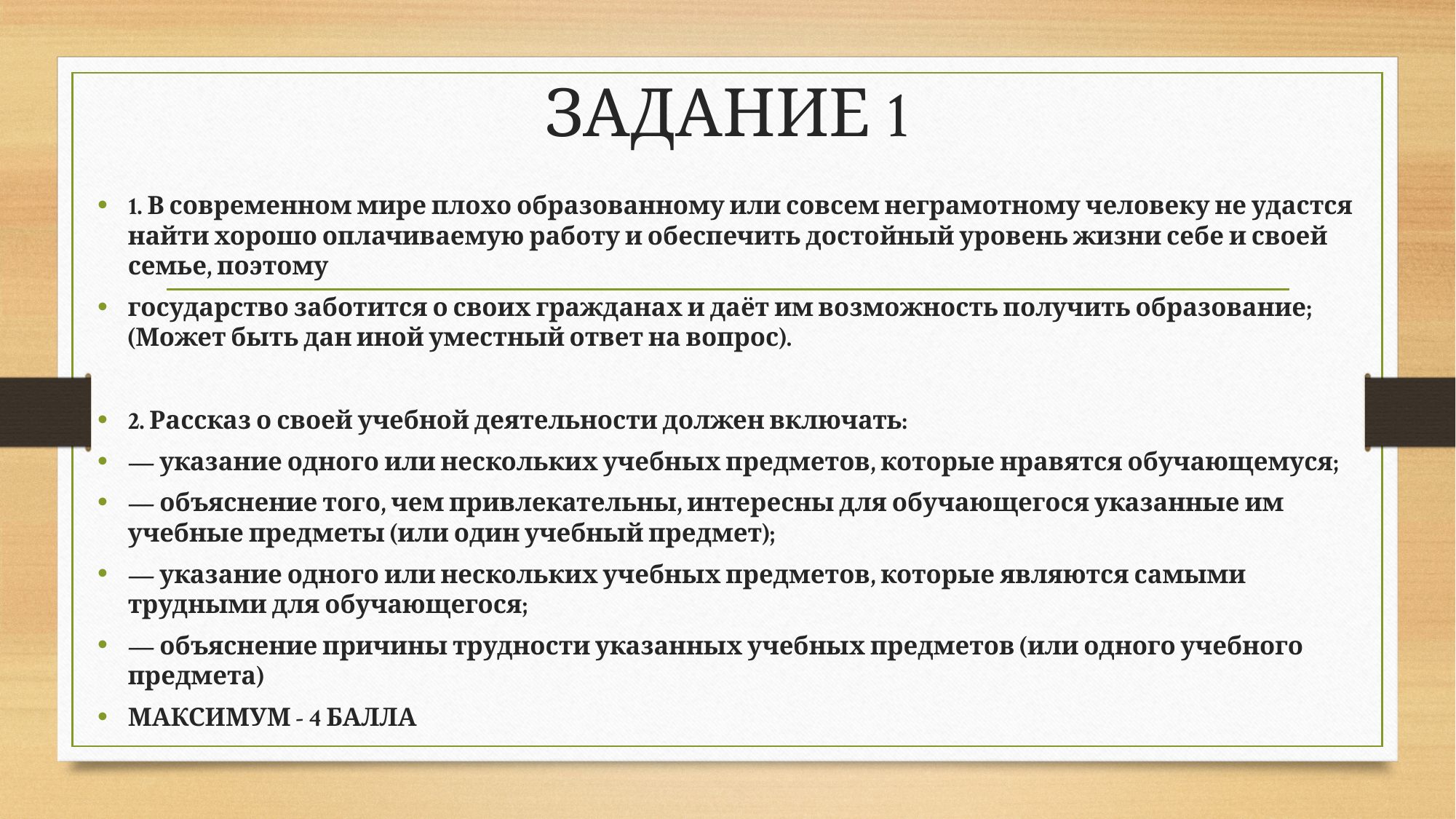

# ЗАДАНИЕ 1
1.  В современном мире плохо образованному или совсем неграмотному человеку не удастся найти хорошо оплачиваемую работу и обеспечить достойный уровень жизни себе и своей семье, поэтому
государство заботится о своих гражданах и даёт им возможность получить образование; (Может быть дан иной уместный ответ на вопрос).

2.  Рассказ о своей учебной деятельности должен включать:
— указание одного или нескольких учебных предметов, которые нравятся обучающемуся;
— объяснение того, чем привлекательны, интересны для обучающегося указанные им учебные предметы (или один учебный предмет);
— указание одного или нескольких учебных предметов, которые являются самыми трудными для обучающегося;
— объяснение причины трудности указанных учебных предметов (или одного учебного предмета)
МАКСИМУМ - 4 БАЛЛА